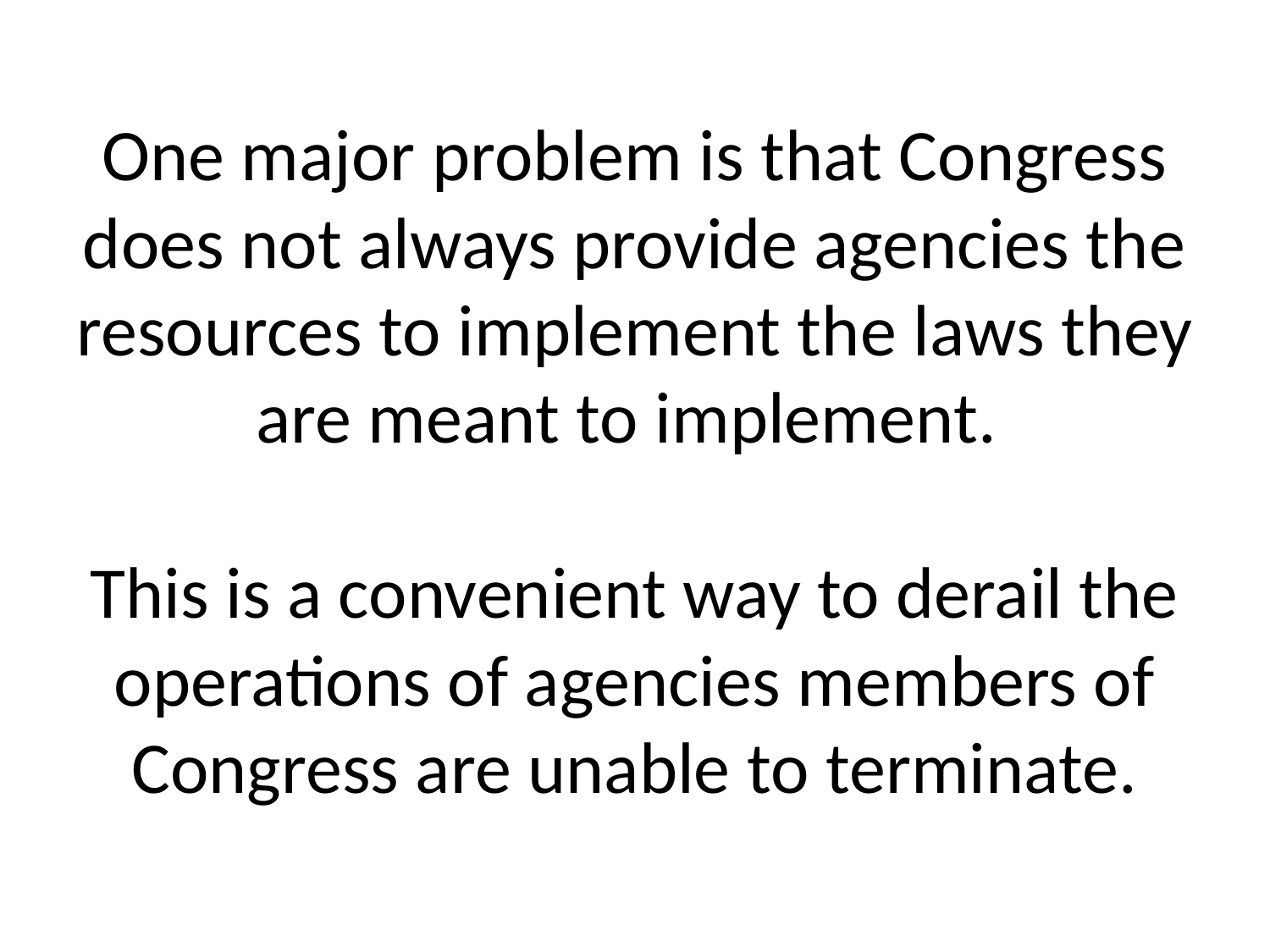

# One major problem is that Congress does not always provide agencies the resources to implement the laws they are meant to implement. This is a convenient way to derail the operations of agencies members of Congress are unable to terminate.